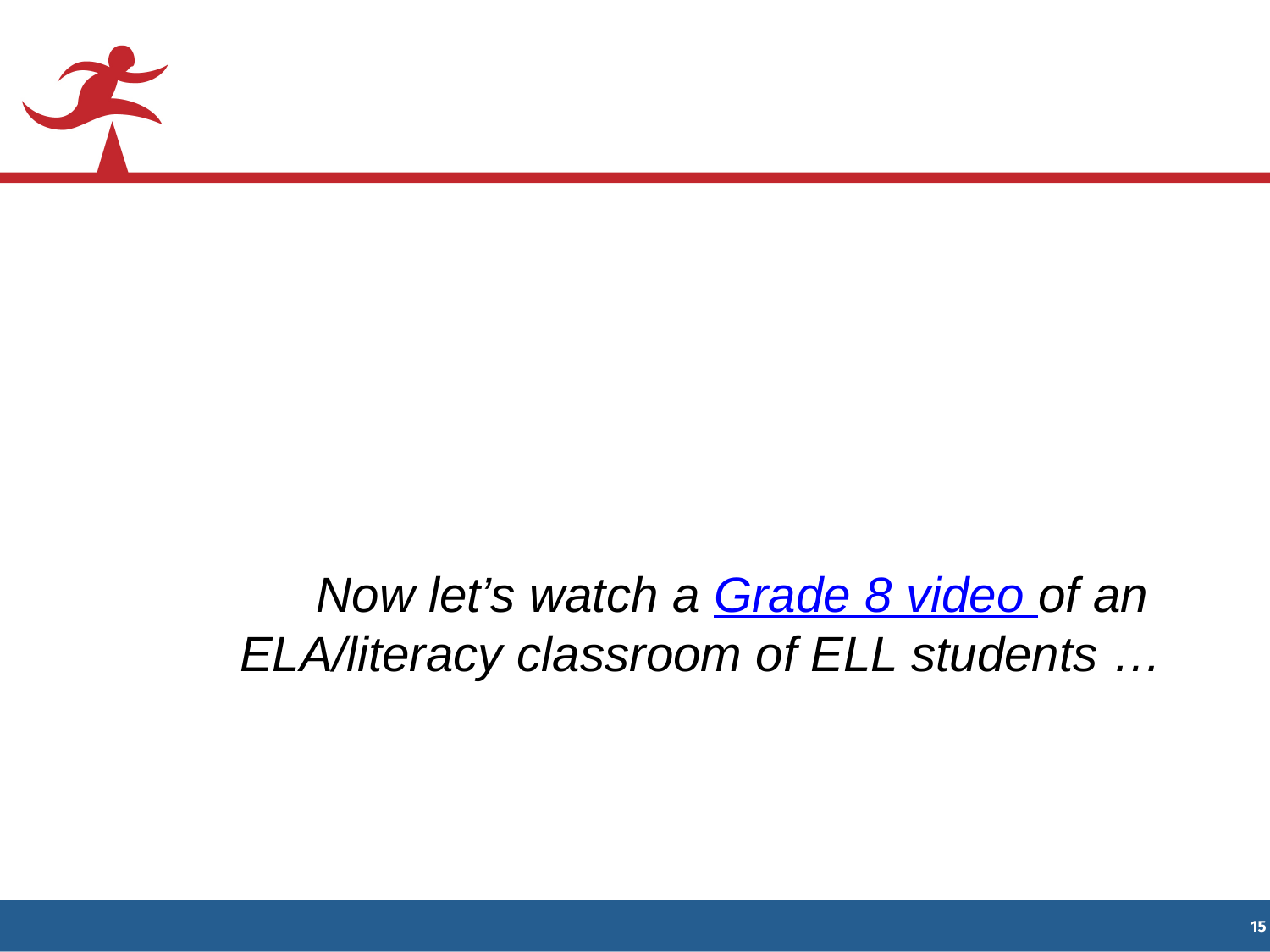

# Now let’s watch a Grade 8 video of an ELA/literacy classroom of ELL students …